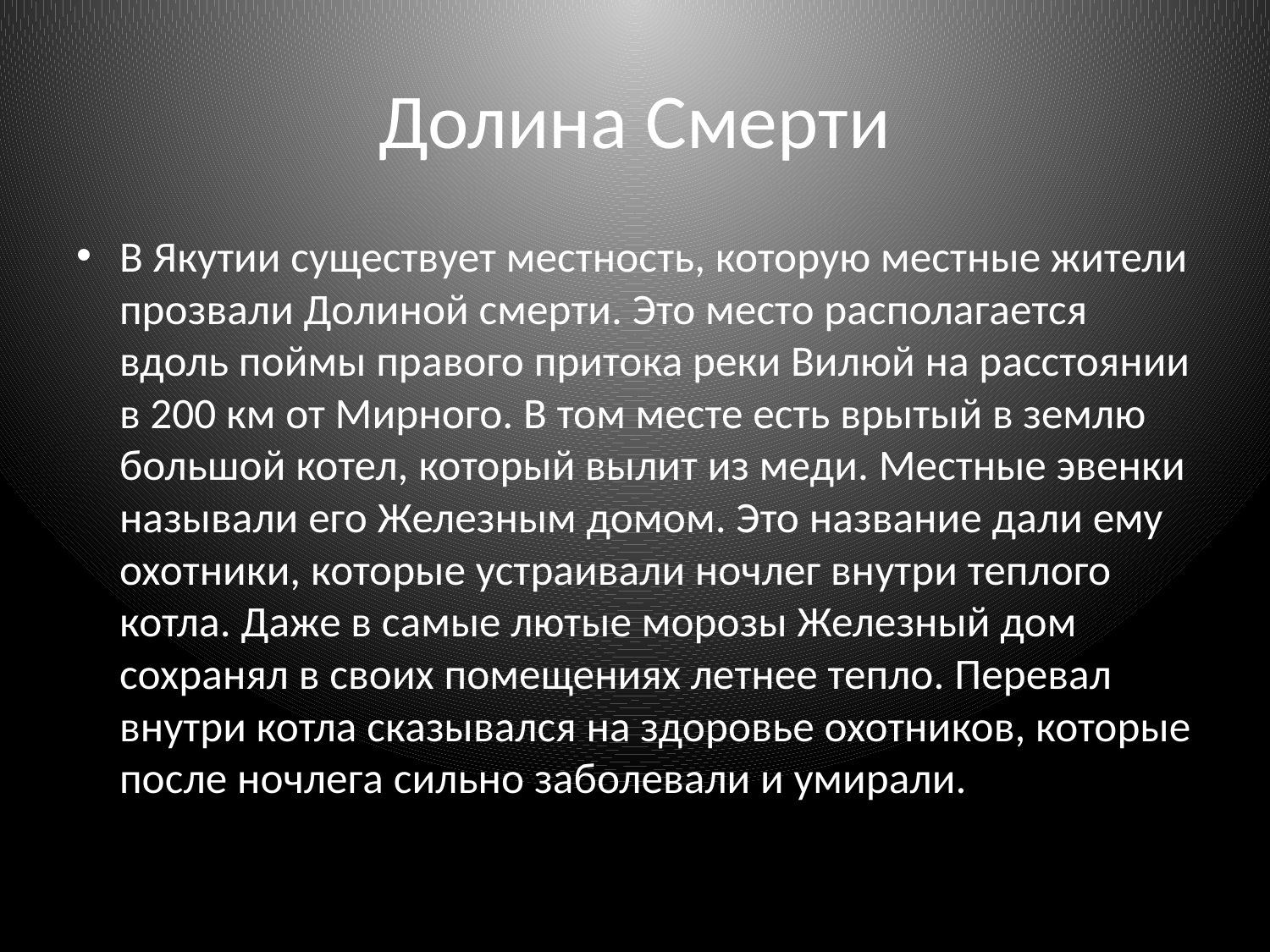

# Долина Смерти
В Якутии существует местность, которую местные жители прозвали Долиной смерти. Это место располагается вдоль поймы правого притока реки Вилюй на расстоянии в 200 км от Мирного. В том месте есть врытый в землю большой котел, который вылит из меди. Местные эвенки называли его Железным домом. Это название дали ему охотники, которые устраивали ночлег внутри теплого котла. Даже в самые лютые морозы Железный дом сохранял в своих помещениях летнее тепло. Перевал внутри котла сказывался на здоровье охотников, которые после ночлега сильно заболевали и умирали.